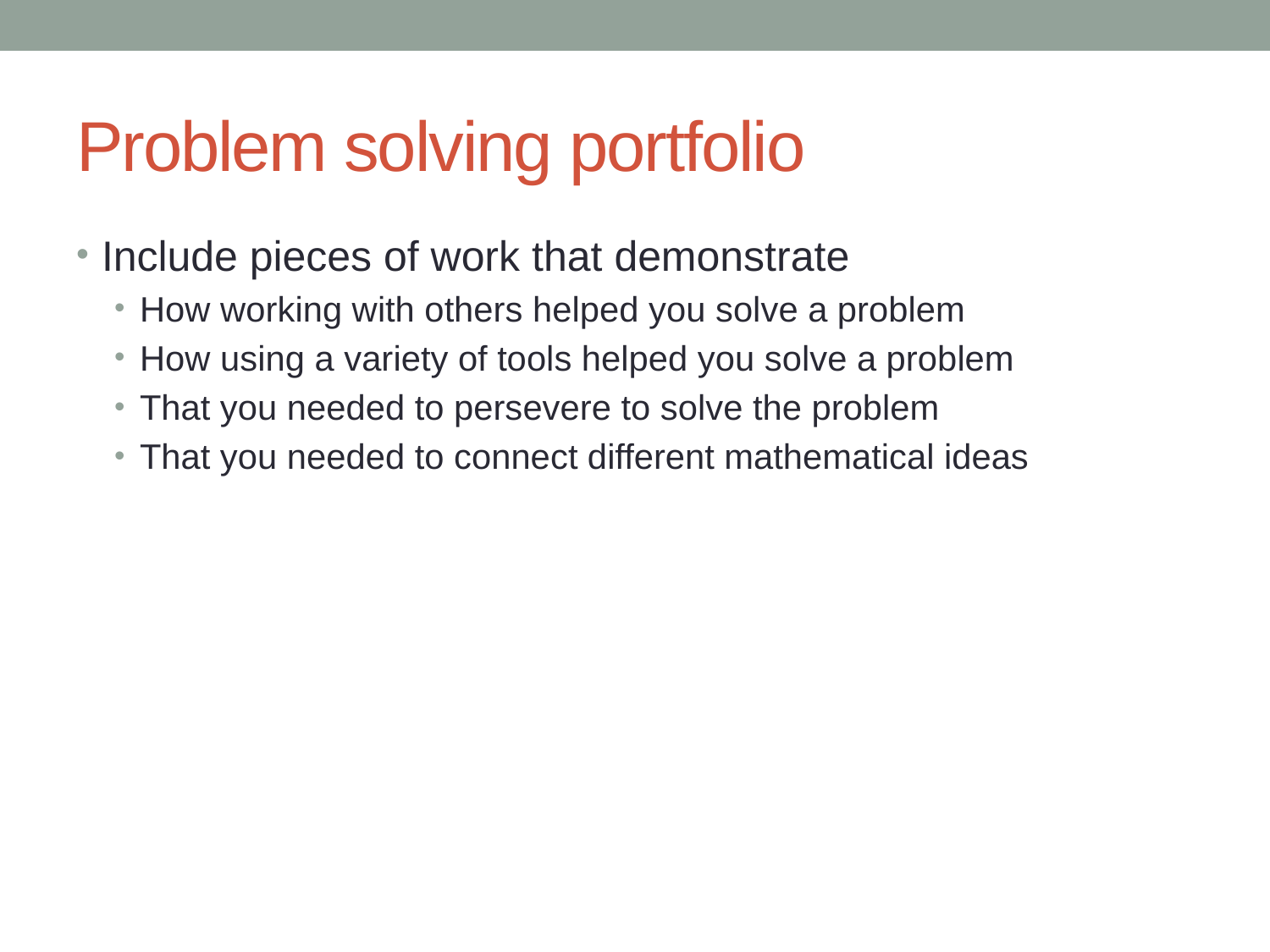

# Problem solving portfolio
Include pieces of work that demonstrate
How working with others helped you solve a problem
How using a variety of tools helped you solve a problem
That you needed to persevere to solve the problem
That you needed to connect different mathematical ideas